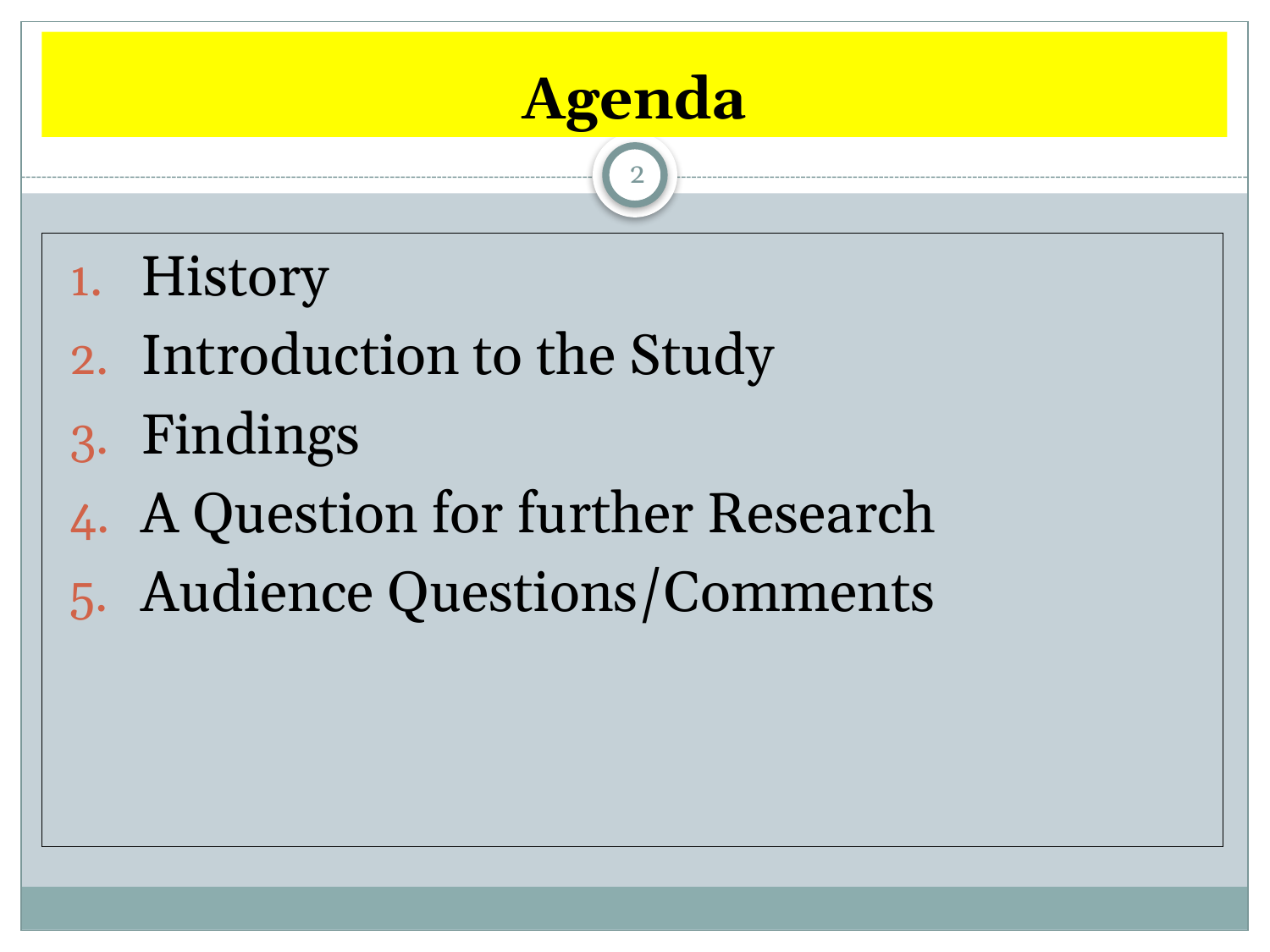

# Agenda
2
History
Introduction to the Study
Findings
A Question for further Research
Audience Questions/Comments